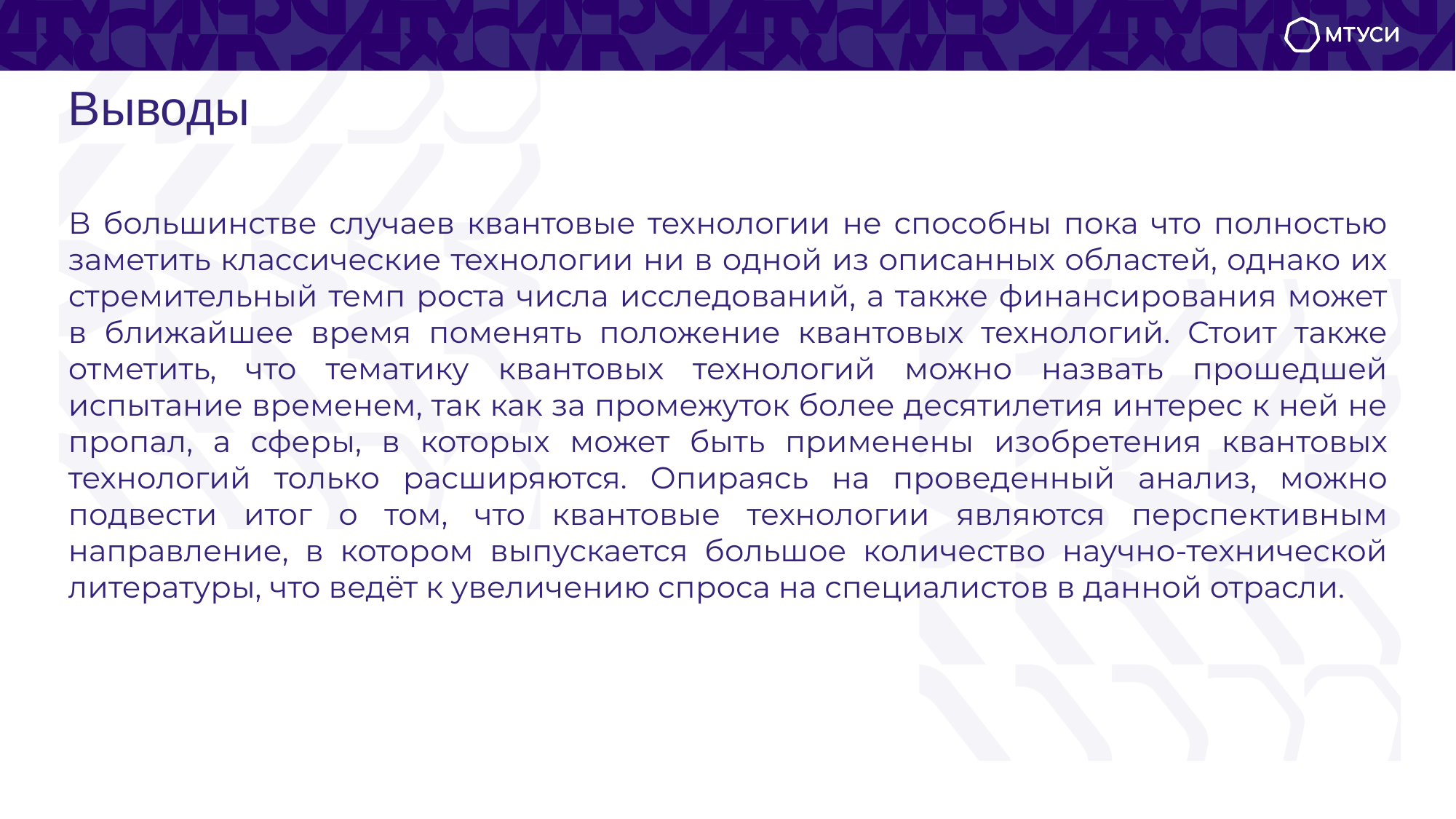

# Выводы
В большинстве случаев квантовые технологии не способны пока что полностью заметить классические технологии ни в одной из описанных областей, однако их стремительный темп роста числа исследований, а также финансирования может в ближайшее время поменять положение квантовых технологий. Стоит также отметить, что тематику квантовых технологий можно назвать прошедшей испытание временем, так как за промежуток более десятилетия интерес к ней не пропал, а сферы, в которых может быть применены изобретения квантовых технологий только расширяются. Опираясь на проведенный анализ, можно подвести итог о том, что квантовые технологии являются перспективным направление, в котором выпускается большое количество научно-технической литературы, что ведёт к увеличению спроса на специалистов в данной отрасли.